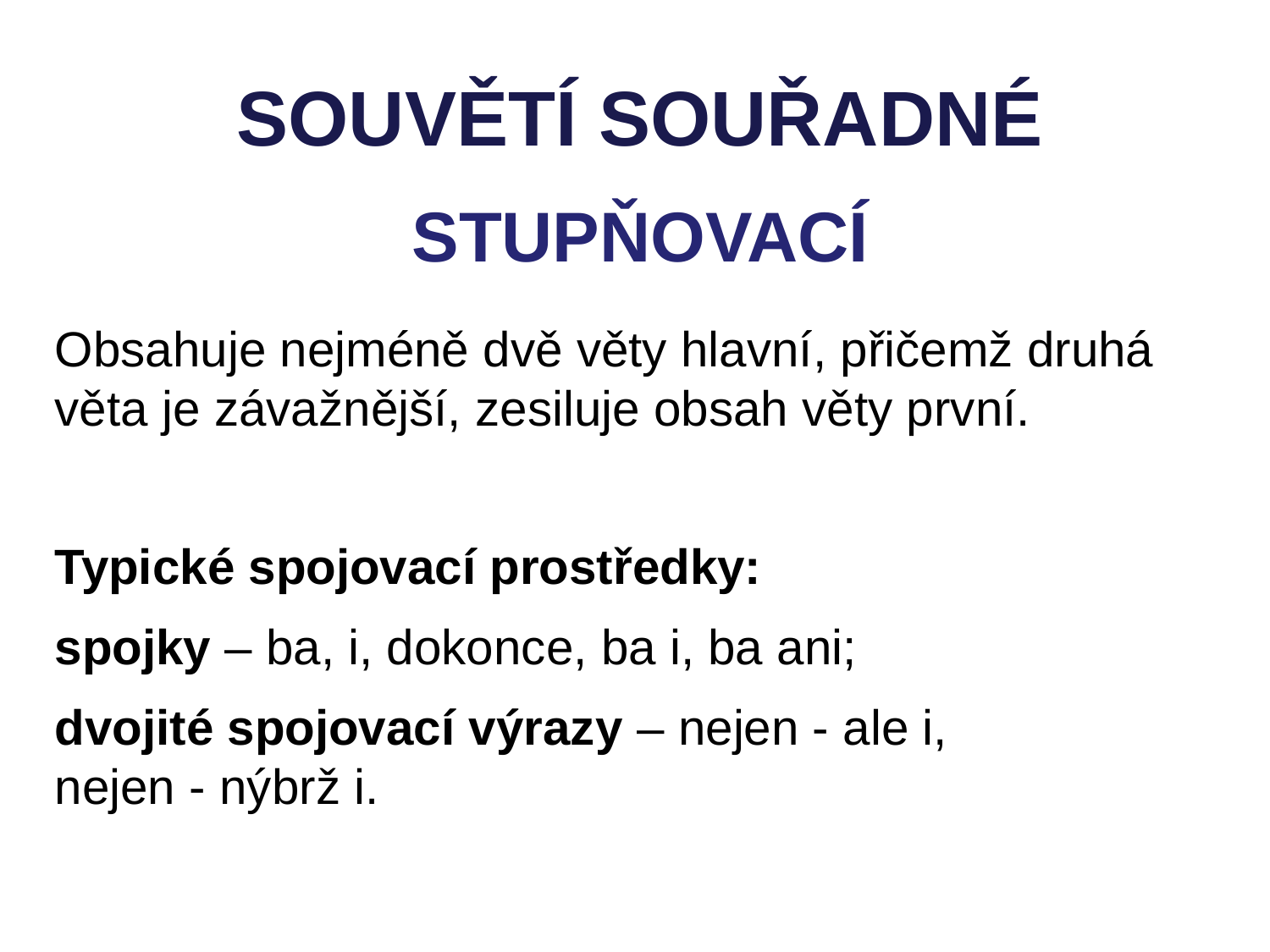

SOUVĚTÍ SOUŘADNÉ
STUPŇOVACÍ
Obsahuje nejméně dvě věty hlavní, přičemž druhá věta je závažnější, zesiluje obsah věty první.
Typické spojovací prostředky:
spojky – ba, i, dokonce, ba i, ba ani;
dvojité spojovací výrazy – nejen - ale i,
nejen - nýbrž i.